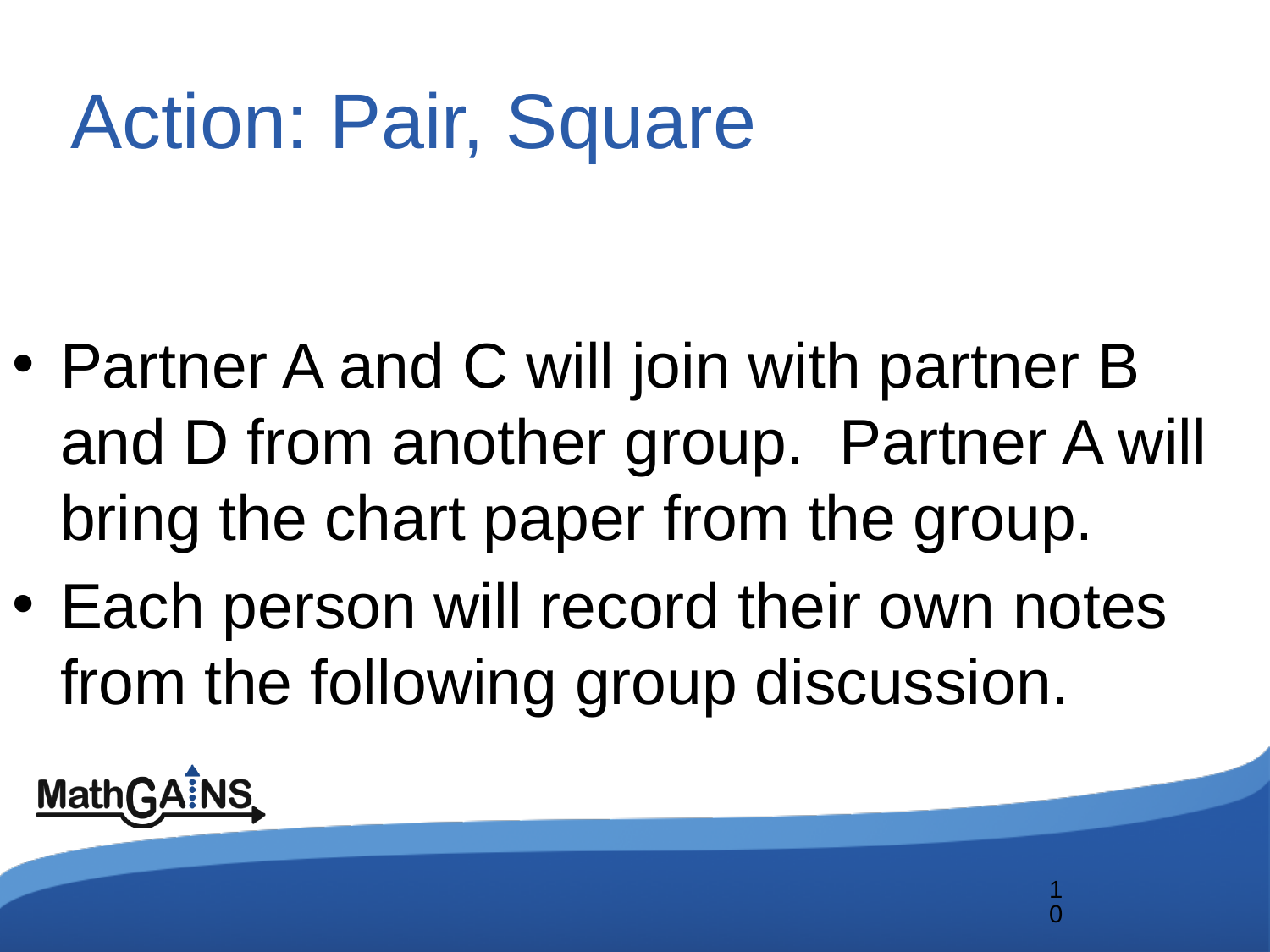

# Action: Pair, Square
Partner A and C will join with partner B and D from another group.  Partner A will bring the chart paper from the group.
Each person will record their own notes from the following group discussion.

10